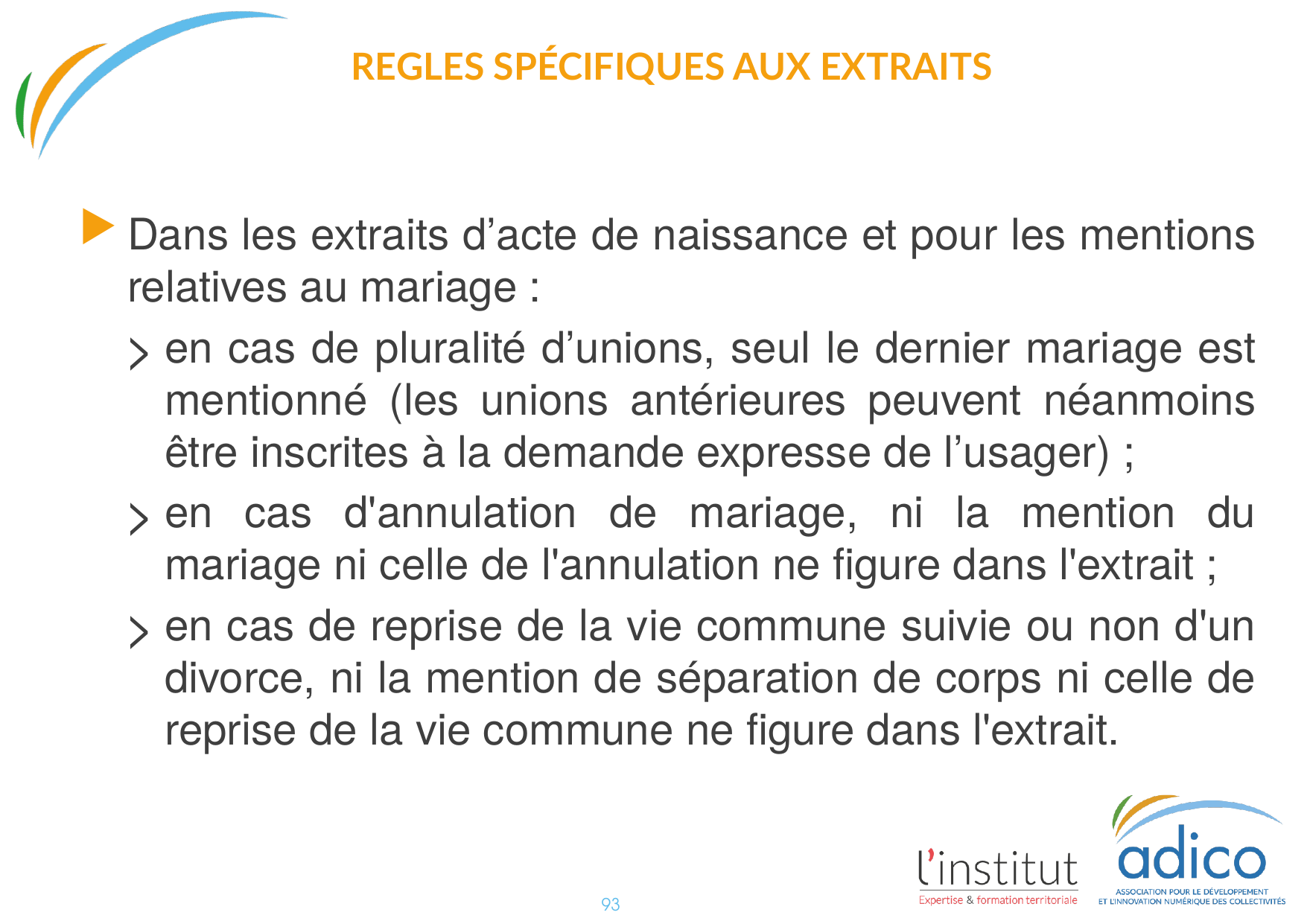

# REGLES SPÉCIFIQUES AUX EXTRAITS

Dans les extraits d’acte de naissance et pour les mentions relatives au mariage :
en cas de pluralité d’unions, seul le dernier mariage est mentionné (les unions antérieures peuvent néanmoins être inscrites à la demande expresse de l’usager) ;
en cas d'annulation de mariage, ni la mention du mariage ni celle de l'annulation ne figure dans l'extrait ;
en cas de reprise de la vie commune suivie ou non d'un divorce, ni la mention de séparation de corps ni celle de reprise de la vie commune ne figure dans l'extrait.